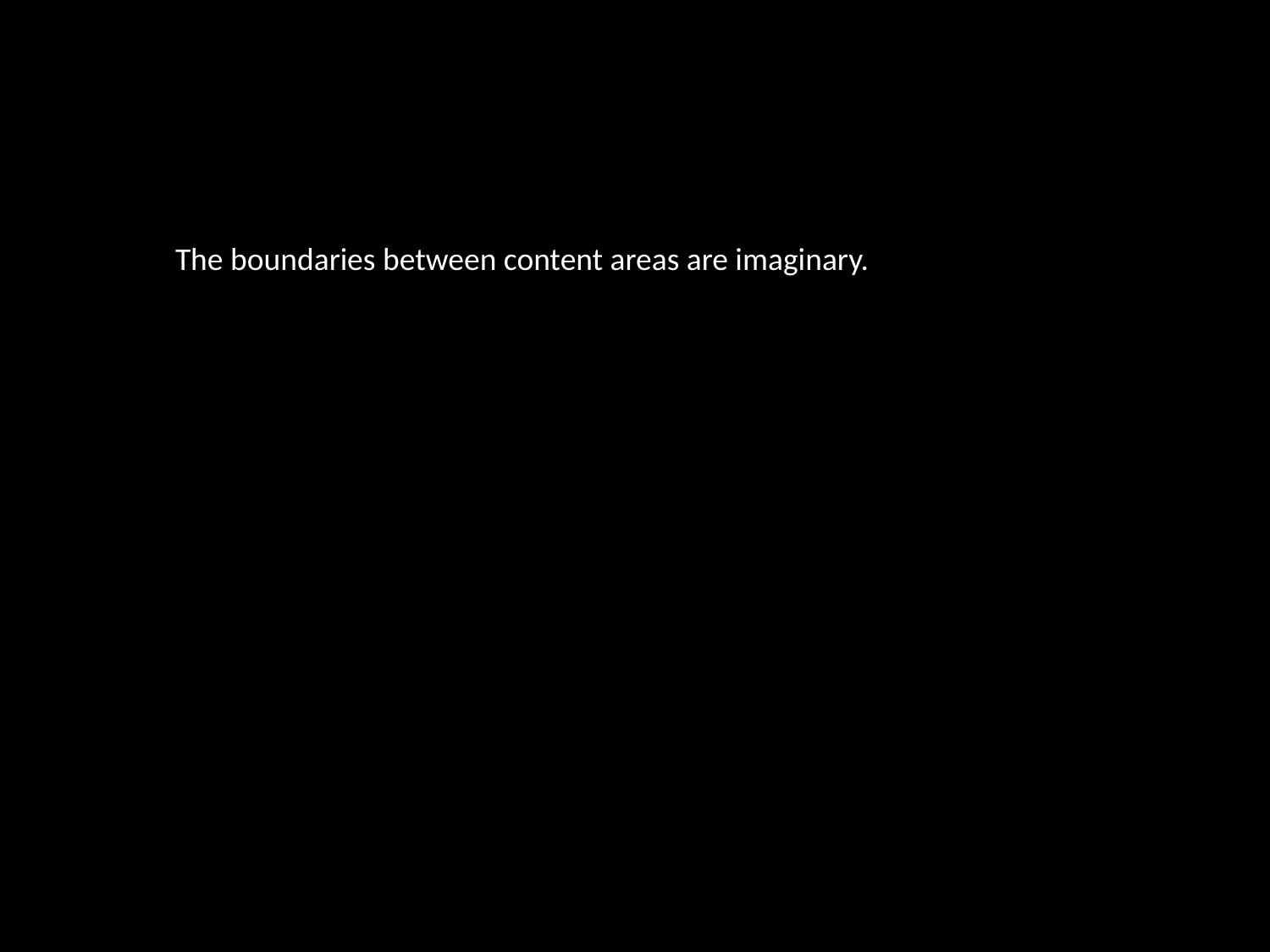

The boundaries between content areas are imaginary.